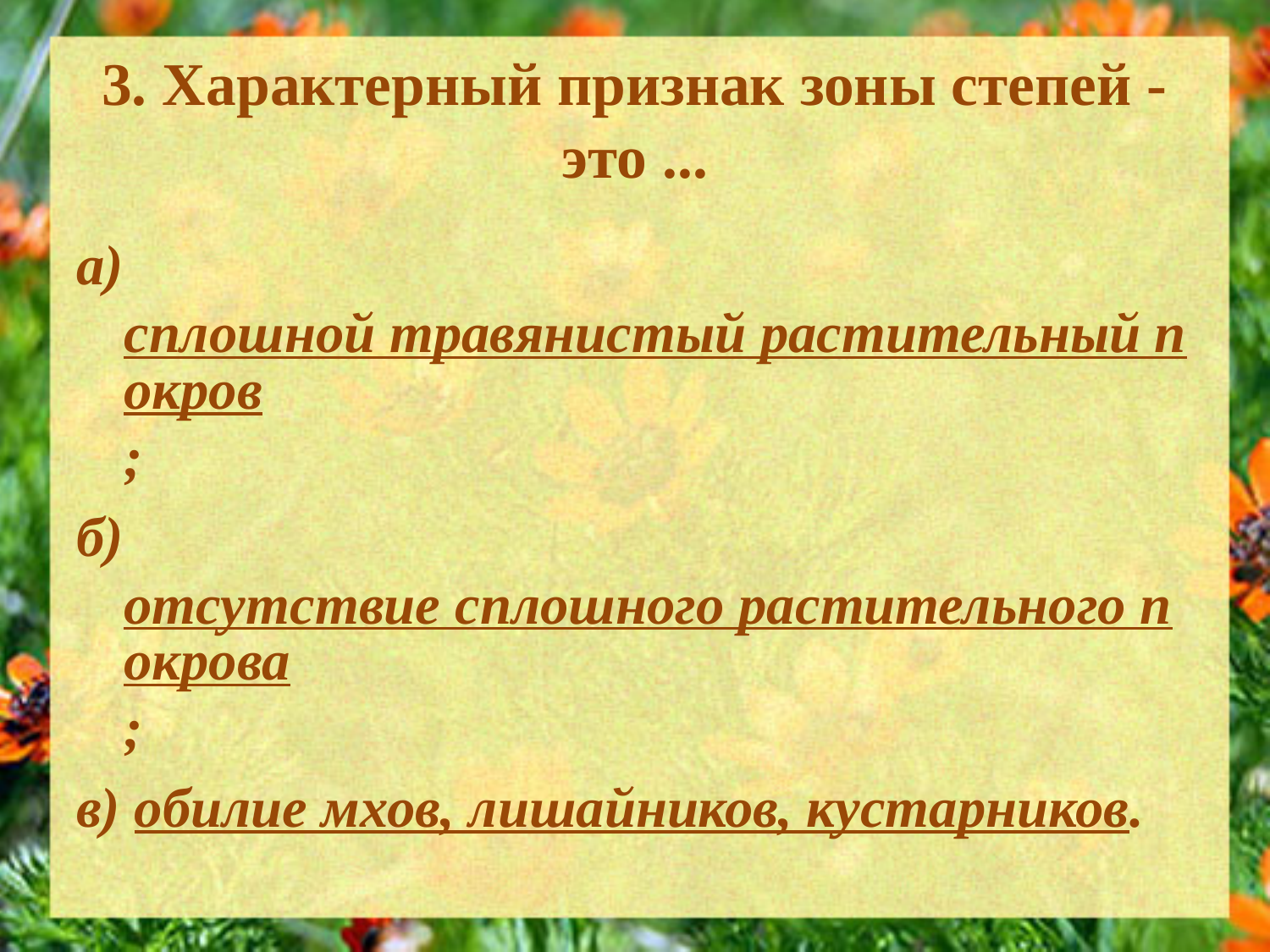

# 3. Характерный признак зоны степей - это ...
а) сплошной травянистый растительный покров;
б) отсутствие сплошного растительного покрова;
в) обилие мхов, лишайников, кустарников.